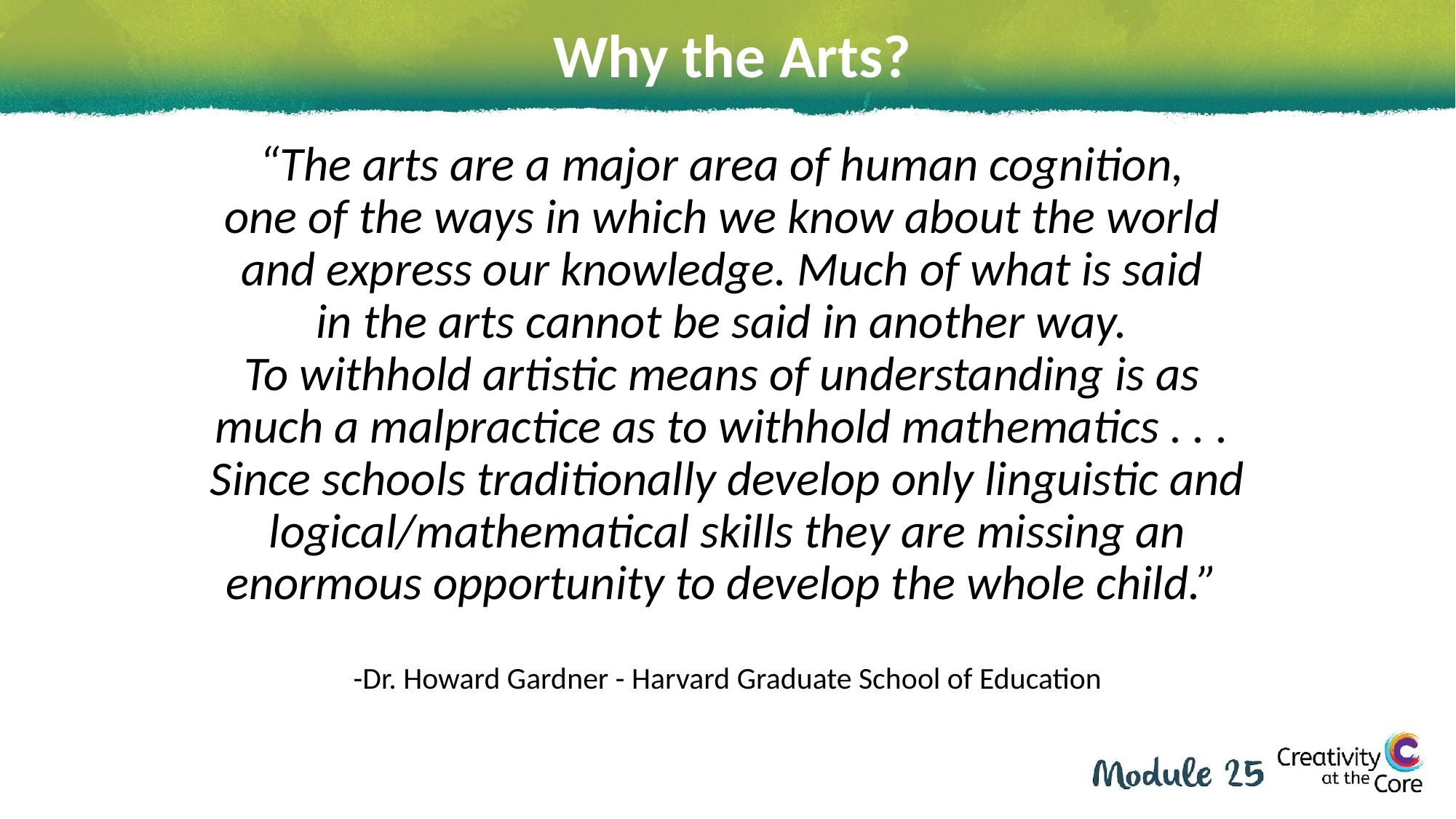

# Why the Arts?
“The arts are a major area of human cognition,
one of the ways in which we know about the world
and express our knowledge. Much of what is said
in the arts cannot be said in another way.
To withhold artistic means of understanding is as
much a malpractice as to withhold mathematics . . .
Since schools traditionally develop only linguistic and logical/mathematical skills they are missing an enormous opportunity to develop the whole child.”

-Dr. Howard Gardner - Harvard Graduate School of Education